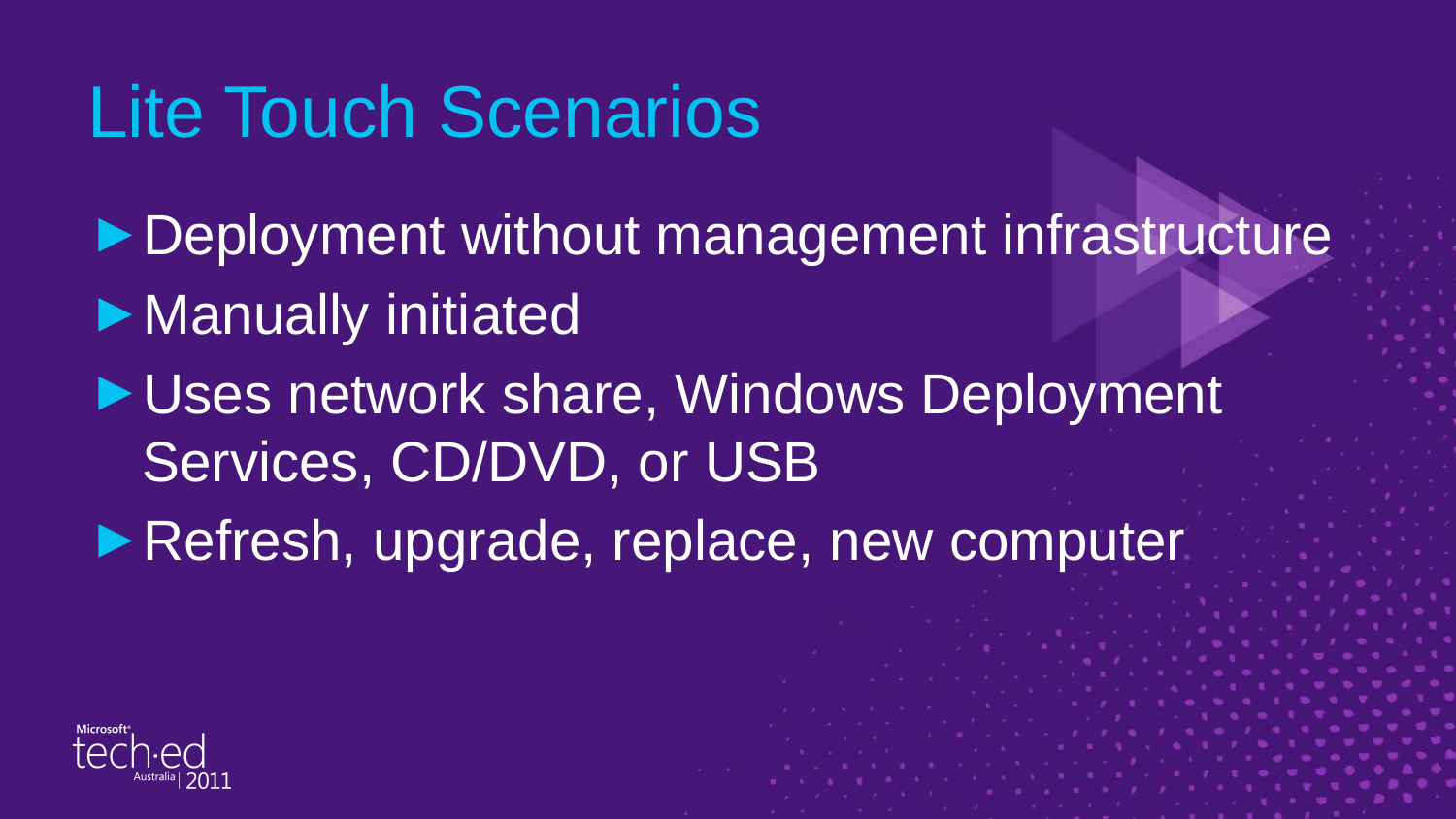

# Lite Touch Scenarios
Deployment without management infrastructure
Manually initiated
Uses network share, Windows Deployment Services, CD/DVD, or USB
Refresh, upgrade, replace, new computer